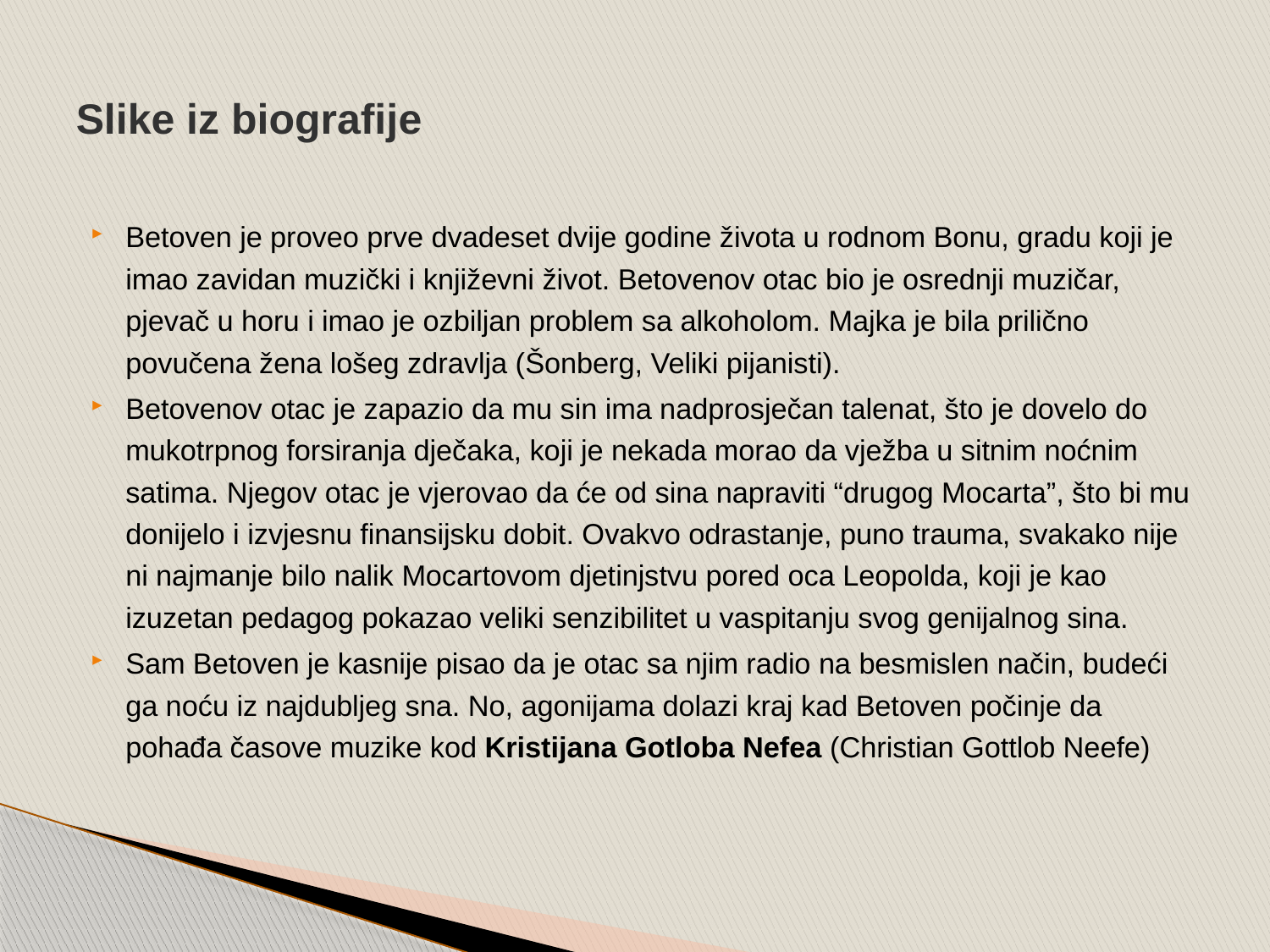

# Slike iz biografije
Betoven je proveo prve dvadeset dvije godine života u rodnom Bonu, gradu koji je imao zavidan muzički i književni život. Betovenov otac bio je osrednji muzičar, pjevač u horu i imao je ozbiljan problem sa alkoholom. Majka je bila prilično povučena žena lošeg zdravlja (Šonberg, Veliki pijanisti).
Betovenov otac je zapazio da mu sin ima nadprosječan talenat, što je dovelo do mukotrpnog forsiranja dječaka, koji je nekada morao da vježba u sitnim noćnim satima. Njegov otac je vjerovao da će od sina napraviti “drugog Mocarta”, što bi mu donijelo i izvjesnu finansijsku dobit. Ovakvo odrastanje, puno trauma, svakako nije ni najmanje bilo nalik Mocartovom djetinjstvu pored oca Leopolda, koji je kao izuzetan pedagog pokazao veliki senzibilitet u vaspitanju svog genijalnog sina.
Sam Betoven je kasnije pisao da je otac sa njim radio na besmislen način, budeći ga noću iz najdubljeg sna. No, agonijama dolazi kraj kad Betoven počinje da pohađa časove muzike kod Kristijana Gotloba Nefea (Christian Gottlob Neefe)